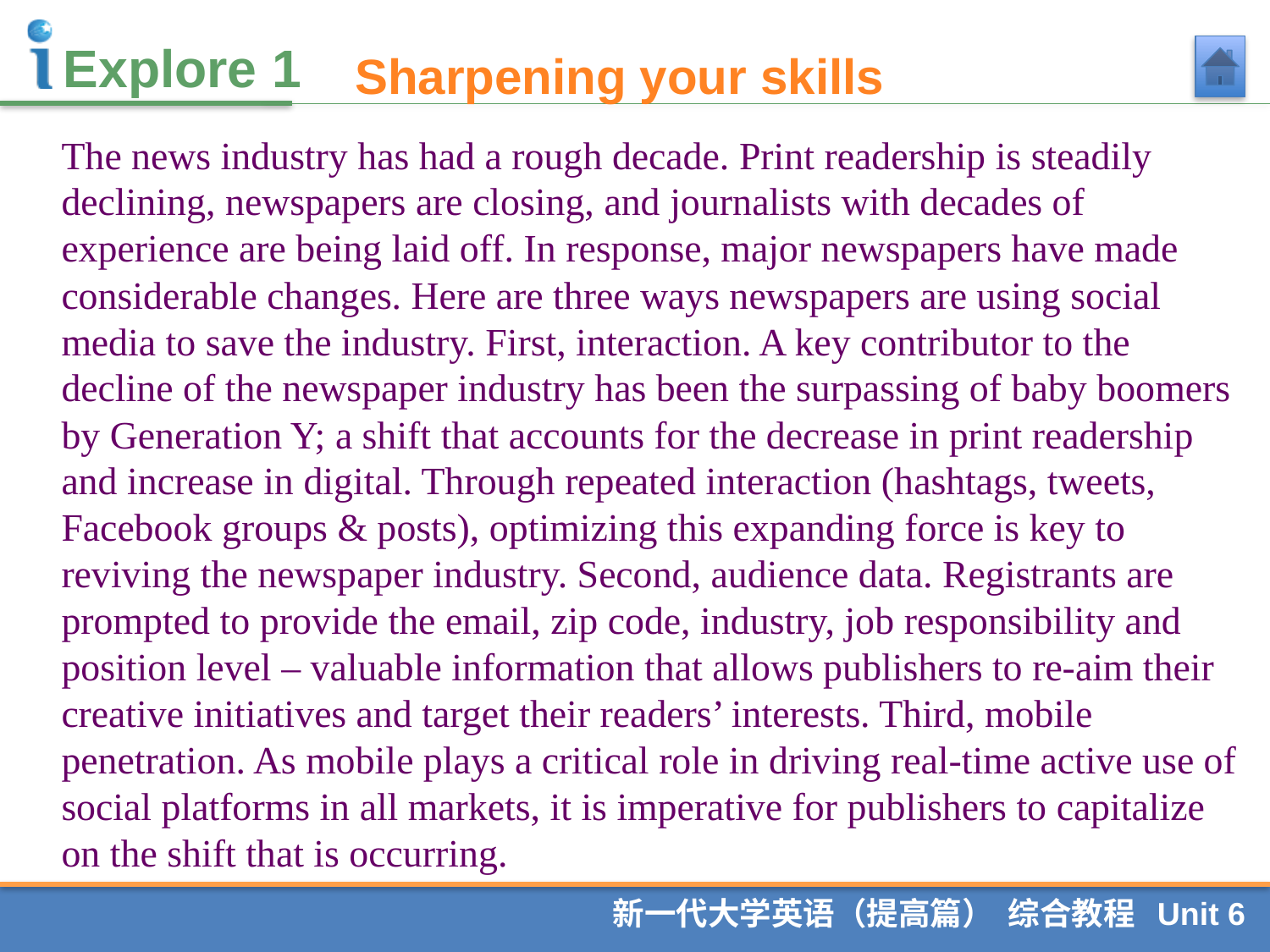

Sharpening your skills
The news industry has had a rough decade. Print readership is steadily declining, newspapers are closing, and journalists with decades of experience are being laid off. In response, major newspapers have made considerable changes. Here are three ways newspapers are using social media to save the industry. First, interaction. A key contributor to the decline of the newspaper industry has been the surpassing of baby boomers by Generation Y; a shift that accounts for the decrease in print readership and increase in digital. Through repeated interaction (hashtags, tweets, Facebook groups & posts), optimizing this expanding force is key to reviving the newspaper industry. Second, audience data. Registrants are prompted to provide the email, zip code, industry, job responsibility and position level – valuable information that allows publishers to re-aim their creative initiatives and target their readers’ interests. Third, mobile penetration. As mobile plays a critical role in driving real-time active use of social platforms in all markets, it is imperative for publishers to capitalize on the shift that is occurring.